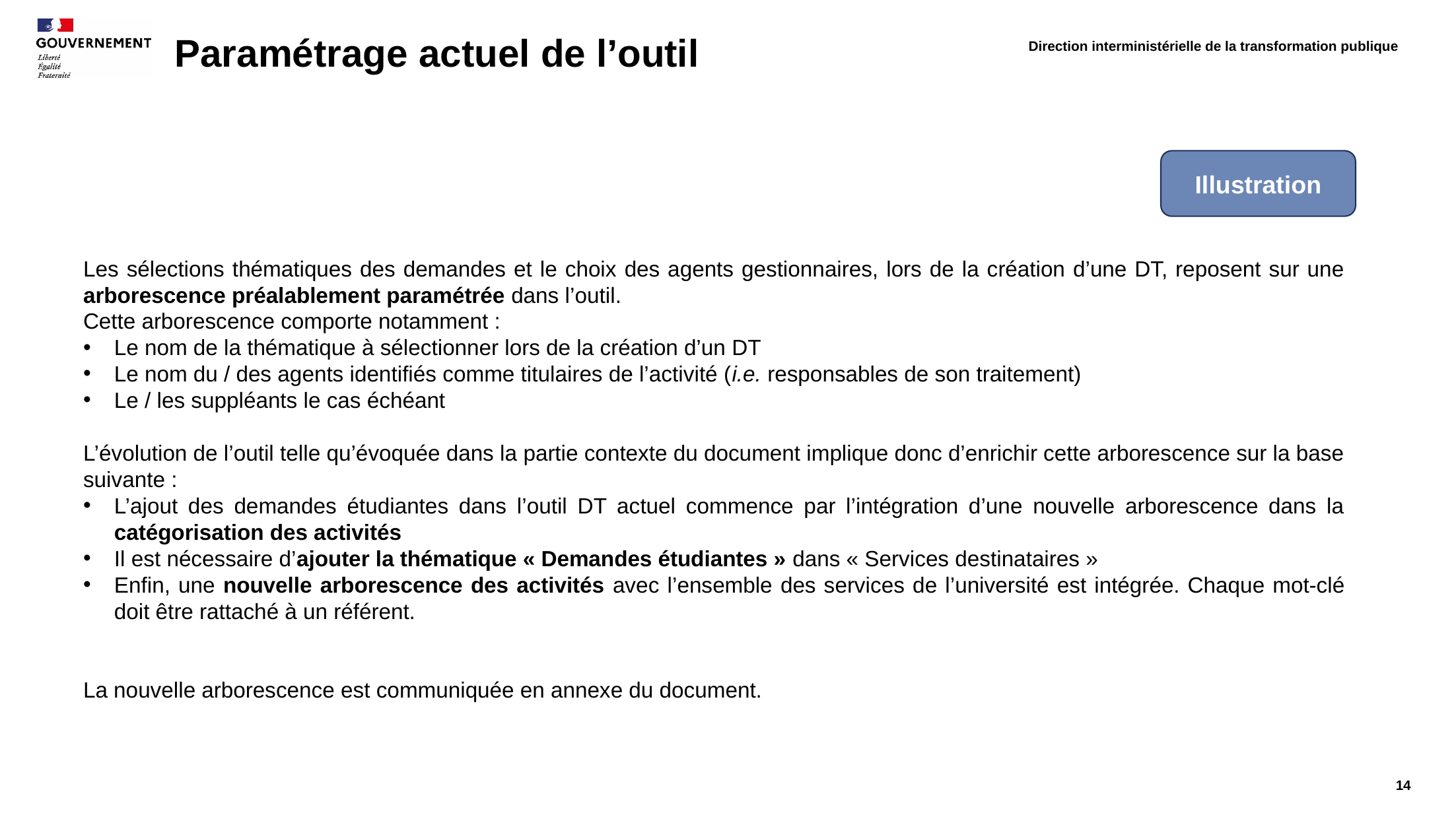

# Paramétrage actuel de l’outil
Illustration
Les sélections thématiques des demandes et le choix des agents gestionnaires, lors de la création d’une DT, reposent sur une arborescence préalablement paramétrée dans l’outil.
Cette arborescence comporte notamment :
Le nom de la thématique à sélectionner lors de la création d’un DT
Le nom du / des agents identifiés comme titulaires de l’activité (i.e. responsables de son traitement)
Le / les suppléants le cas échéant

L’évolution de l’outil telle qu’évoquée dans la partie contexte du document implique donc d’enrichir cette arborescence sur la base suivante :
L’ajout des demandes étudiantes dans l’outil DT actuel commence par l’intégration d’une nouvelle arborescence dans la catégorisation des activités
Il est nécessaire d’ajouter la thématique « Demandes étudiantes » dans « Services destinataires »
Enfin, une nouvelle arborescence des activités avec l’ensemble des services de l’université est intégrée. Chaque mot-clé doit être rattaché à un référent.

La nouvelle arborescence est communiquée en annexe du document.